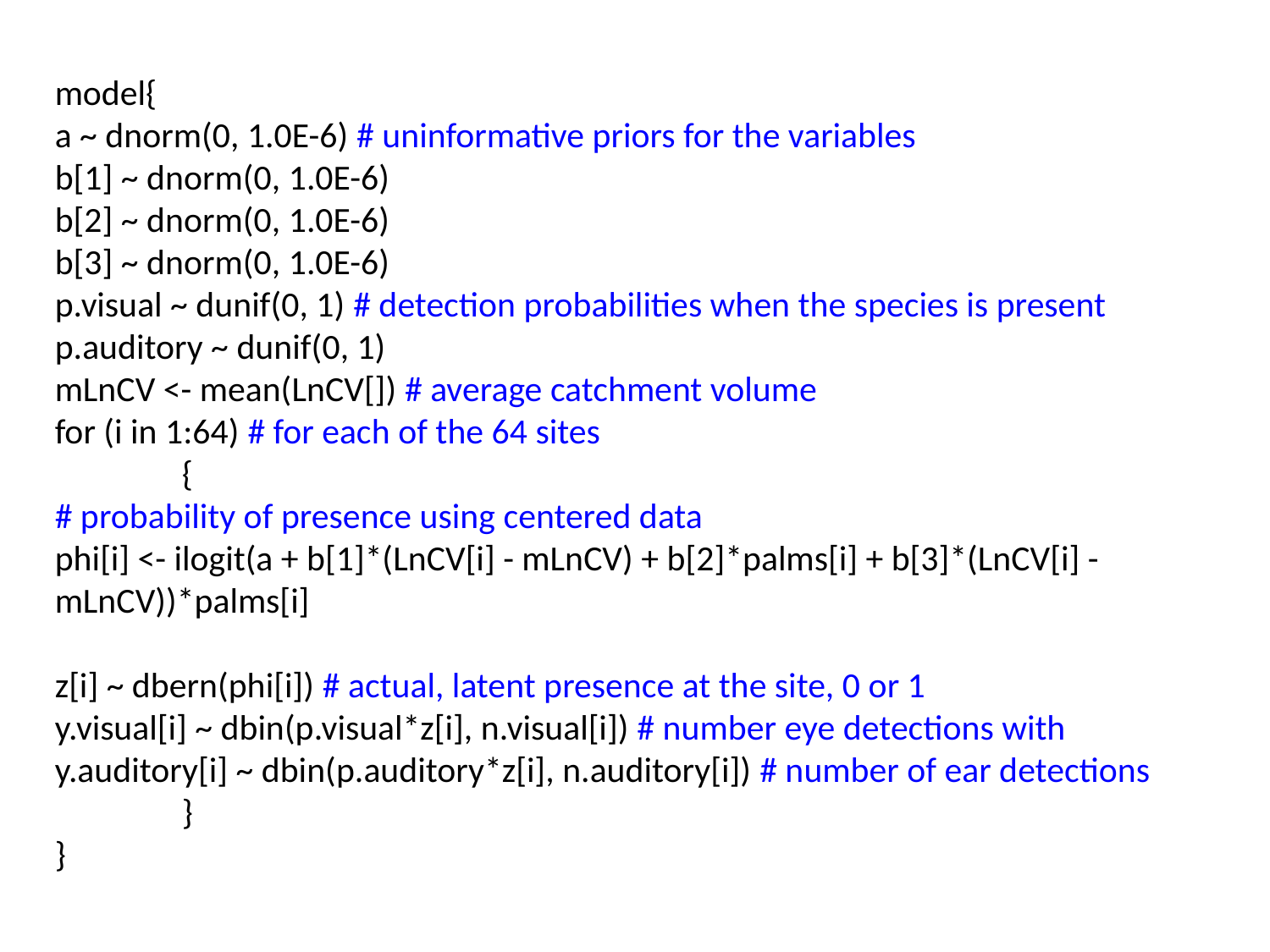

model{
a ~ dnorm(0, 1.0E-6) # uninformative priors for the variables
b[1] ~ dnorm(0, 1.0E-6)
b[2] ~ dnorm(0, 1.0E-6)
b[3] ~ dnorm(0, 1.0E-6)
p.visual ~ dunif(0, 1) # detection probabilities when the species is present
p.auditory ~ dunif(0, 1)
mLnCV <- mean(LnCV[]) # average catchment volume
for (i in 1:64) # for each of the 64 sites
	{
# probability of presence using centered data
phi[i] <- ilogit(a + b[1]*(LnCV[i] - mLnCV) + b[2]*palms[i] + b[3]*(LnCV[i] -mLnCV))*palms[i]

z[i] ~ dbern(phi[i]) # actual, latent presence at the site, 0 or 1
y.visual[i] ~ dbin(p.visual*z[i], n.visual[i]) # number eye detections with
y.auditory[i] ~ dbin(p.auditory*z[i], n.auditory[i]) # number of ear detections
	}
}